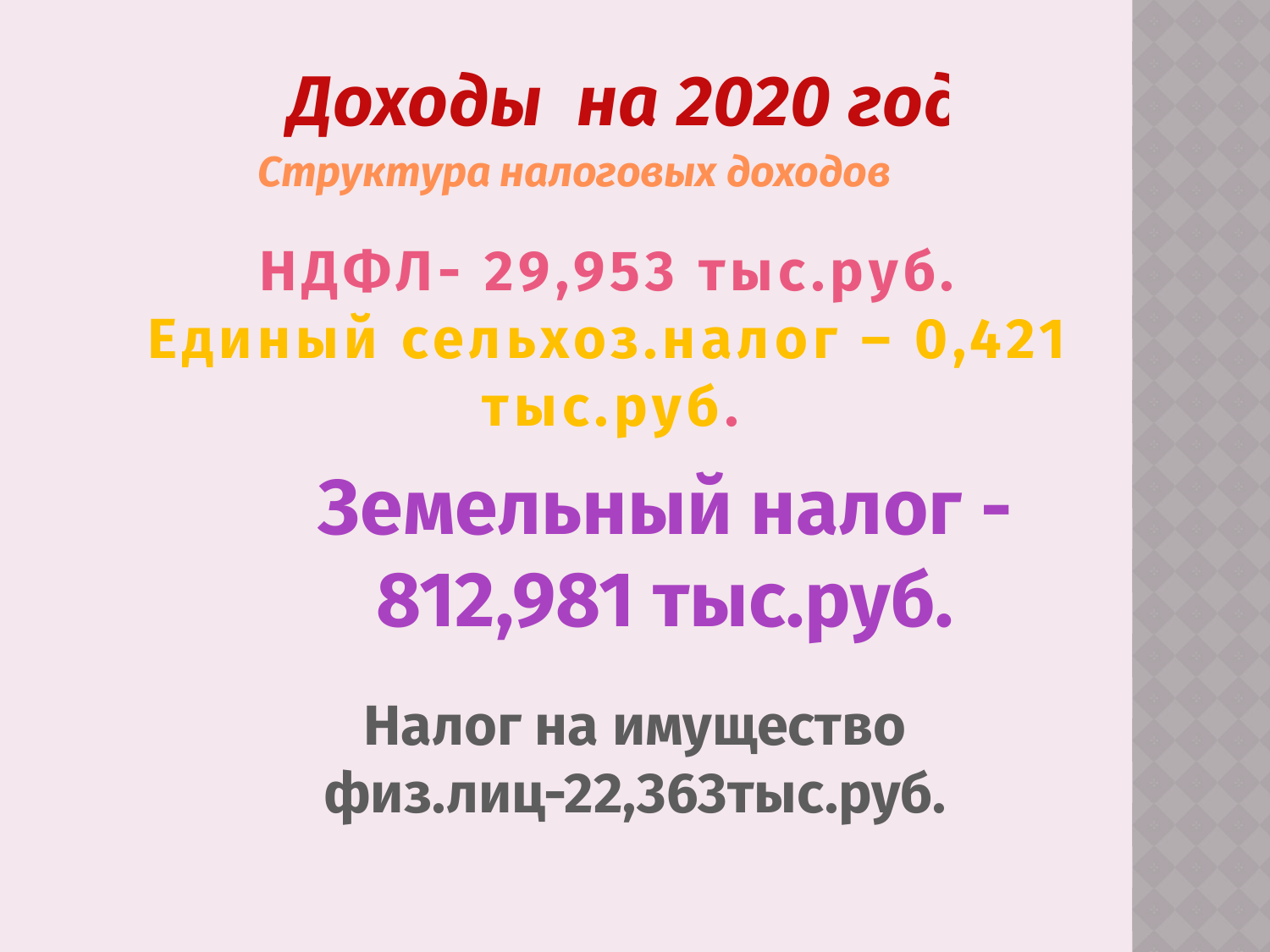

Доходы  на 2020 год
Структура налоговых доходов
НДФЛ- 29,953 тыс.руб.
Единый сельхоз.налог – 0,421 тыс.руб.

Земельный налог -812,981 тыс.руб.

Налог на имущество физ.лиц-22,363тыс.руб.